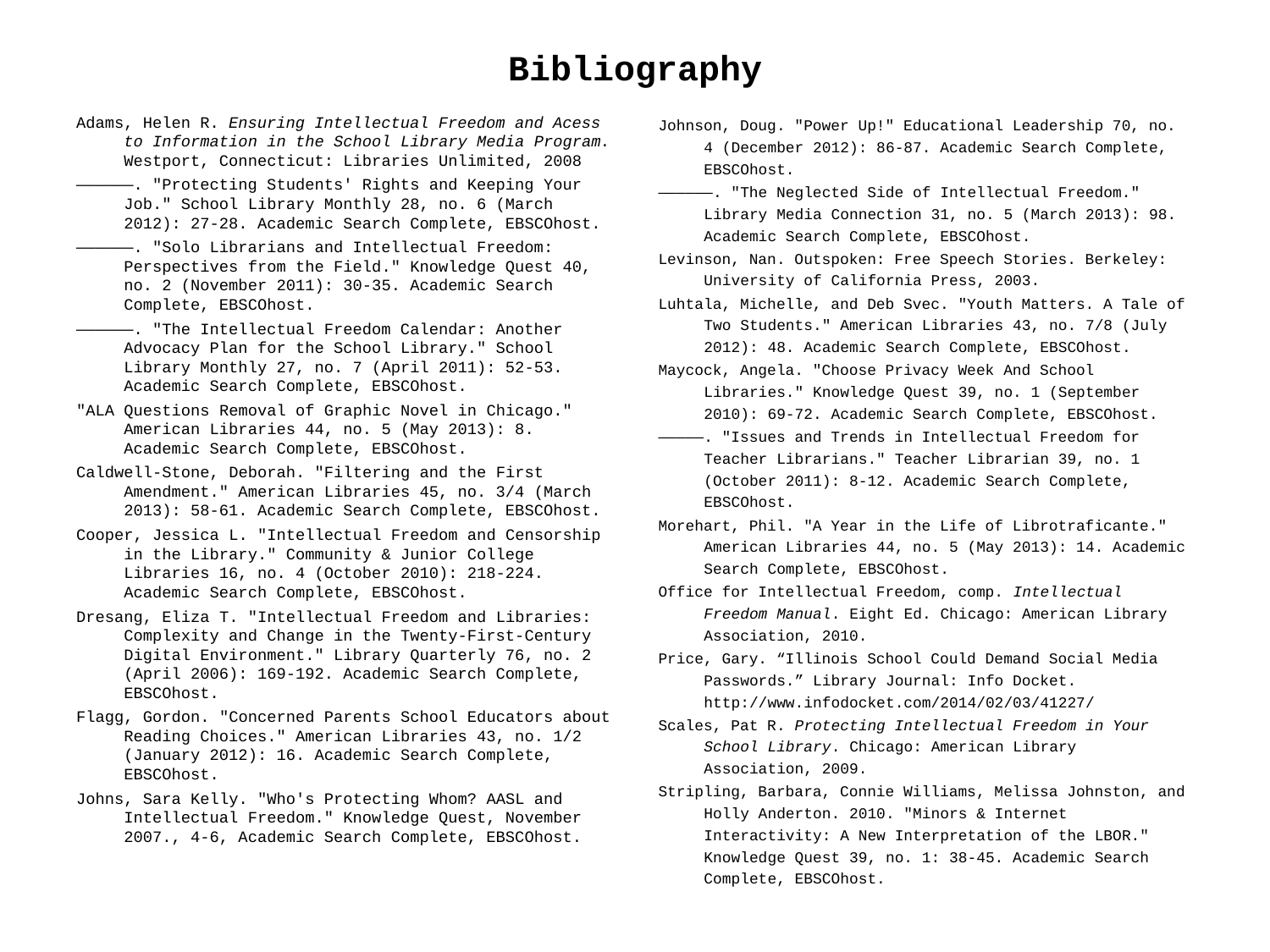

# Bibliography
Adams, Helen R. Ensuring Intellectual Freedom and Acess to Information in the School Library Media Program. Westport, Connecticut: Libraries Unlimited, 2008
——————. "Protecting Students' Rights and Keeping Your Job." School Library Monthly 28, no. 6 (March 2012): 27-28. Academic Search Complete, EBSCOhost.
——————. "Solo Librarians and Intellectual Freedom: Perspectives from the Field." Knowledge Quest 40, no. 2 (November 2011): 30-35. Academic Search Complete, EBSCOhost.
——————. "The Intellectual Freedom Calendar: Another Advocacy Plan for the School Library." School Library Monthly 27, no. 7 (April 2011): 52-53. Academic Search Complete, EBSCOhost.
"ALA Questions Removal of Graphic Novel in Chicago." American Libraries 44, no. 5 (May 2013): 8. Academic Search Complete, EBSCOhost.
Caldwell-Stone, Deborah. "Filtering and the First Amendment." American Libraries 45, no. 3/4 (March 2013): 58-61. Academic Search Complete, EBSCOhost.
Cooper, Jessica L. "Intellectual Freedom and Censorship in the Library." Community & Junior College Libraries 16, no. 4 (October 2010): 218-224. Academic Search Complete, EBSCOhost.
Dresang, Eliza T. "Intellectual Freedom and Libraries: Complexity and Change in the Twenty-First-Century Digital Environment." Library Quarterly 76, no. 2 (April 2006): 169-192. Academic Search Complete, EBSCOhost.
Flagg, Gordon. "Concerned Parents School Educators about Reading Choices." American Libraries 43, no. 1/2 (January 2012): 16. Academic Search Complete, EBSCOhost.
Johns, Sara Kelly. "Who's Protecting Whom? AASL and Intellectual Freedom." Knowledge Quest, November 2007., 4-6, Academic Search Complete, EBSCOhost.
Johnson, Doug. "Power Up!" Educational Leadership 70, no. 4 (December 2012): 86-87. Academic Search Complete, EBSCOhost.
——————. "The Neglected Side of Intellectual Freedom." Library Media Connection 31, no. 5 (March 2013): 98. Academic Search Complete, EBSCOhost.
Levinson, Nan. Outspoken: Free Speech Stories. Berkeley: University of California Press, 2003.
Luhtala, Michelle, and Deb Svec. "Youth Matters. A Tale of Two Students." American Libraries 43, no. 7/8 (July 2012): 48. Academic Search Complete, EBSCOhost.
Maycock, Angela. "Choose Privacy Week And School Libraries." Knowledge Quest 39, no. 1 (September 2010): 69-72. Academic Search Complete, EBSCOhost.
—————. "Issues and Trends in Intellectual Freedom for Teacher Librarians." Teacher Librarian 39, no. 1 (October 2011): 8-12. Academic Search Complete, EBSCOhost.
Morehart, Phil. "A Year in the Life of Librotraficante." American Libraries 44, no. 5 (May 2013): 14. Academic Search Complete, EBSCOhost.
Office for Intellectual Freedom, comp. Intellectual Freedom Manual. Eight Ed. Chicago: American Library Association, 2010.
Price, Gary. “Illinois School Could Demand Social Media Passwords.” Library Journal: Info Docket. http://www.infodocket.com/2014/02/03/41227/
Scales, Pat R. Protecting Intellectual Freedom in Your School Library. Chicago: American Library Association, 2009.
Stripling, Barbara, Connie Williams, Melissa Johnston, and Holly Anderton. 2010. "Minors & Internet Interactivity: A New Interpretation of the LBOR." Knowledge Quest 39, no. 1: 38-45. Academic Search Complete, EBSCOhost.